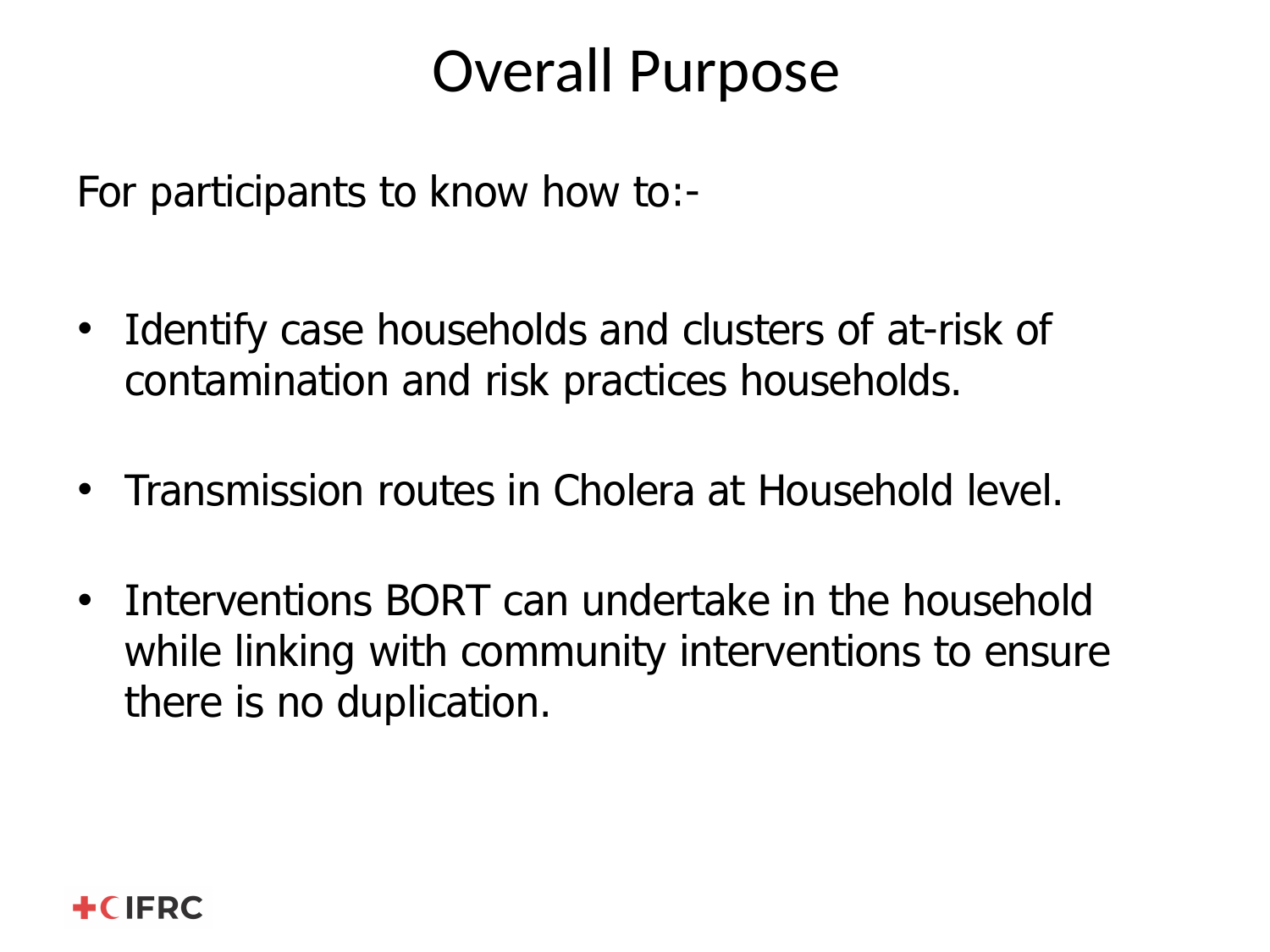

# Overall Purpose
For participants to know how to:-

Identify case households and clusters of at-risk of contamination and risk practices households.
Transmission routes in Cholera at Household level.
Interventions BORT can undertake in the household while linking with community interventions to ensure there is no duplication.​​